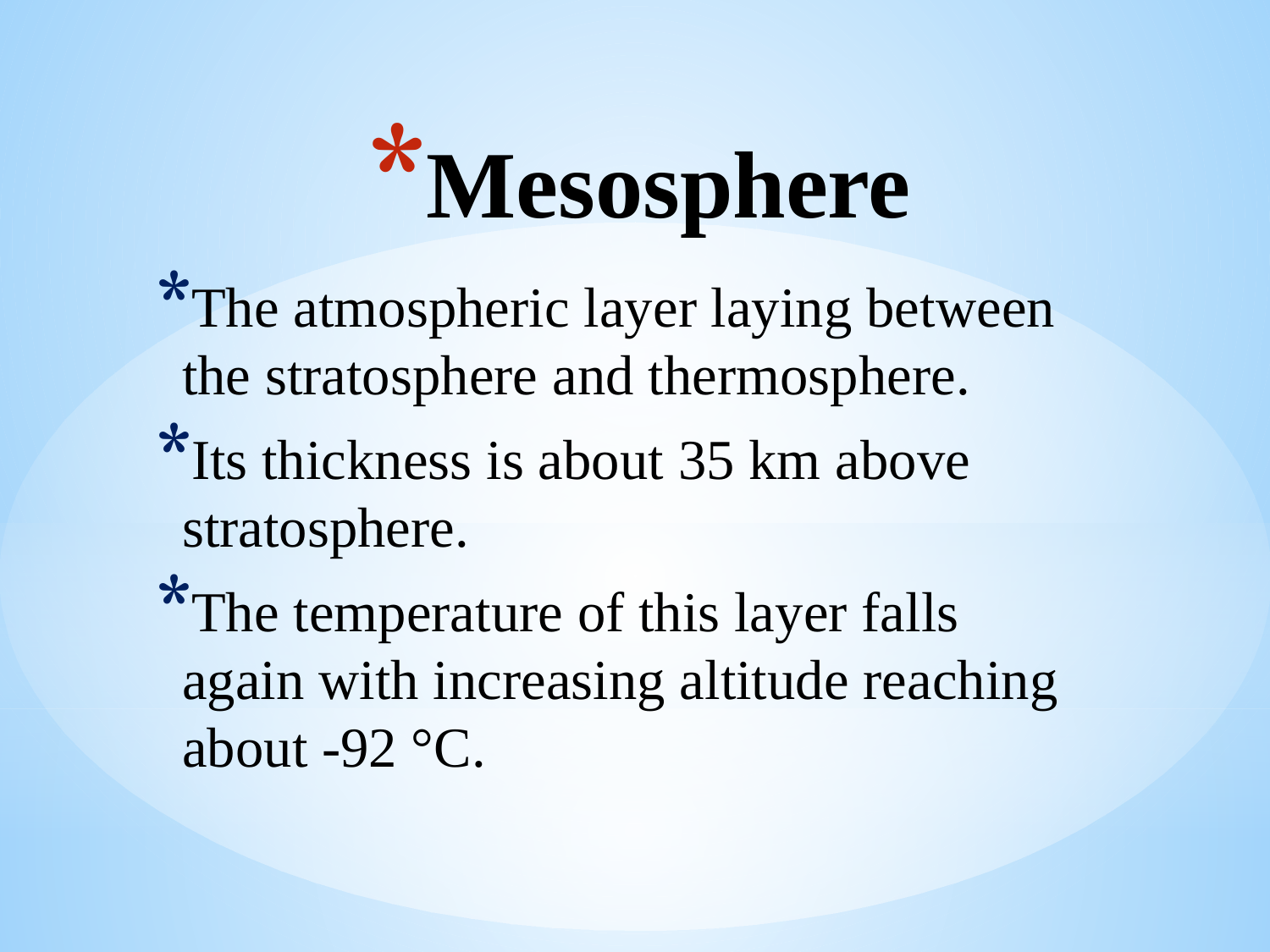

# Mesosphere
The atmospheric layer laying between the stratosphere and thermosphere.
Its thickness is about 35 km above stratosphere.
The temperature of this layer falls again with increasing altitude reaching about -92 °C.